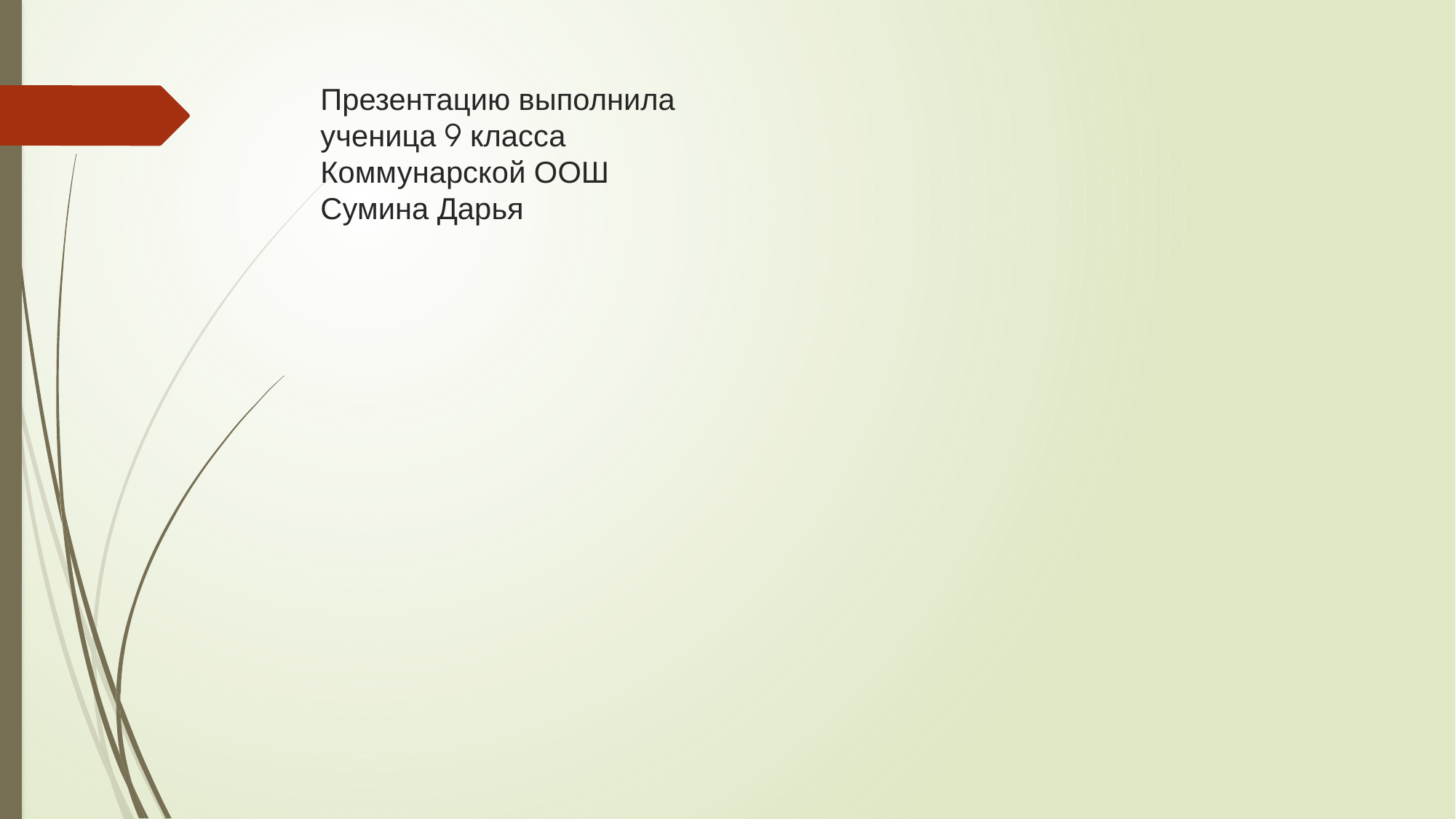

# Презентацию выполнила ученица 9 класса Коммунарской ООШ Сумина Дарья